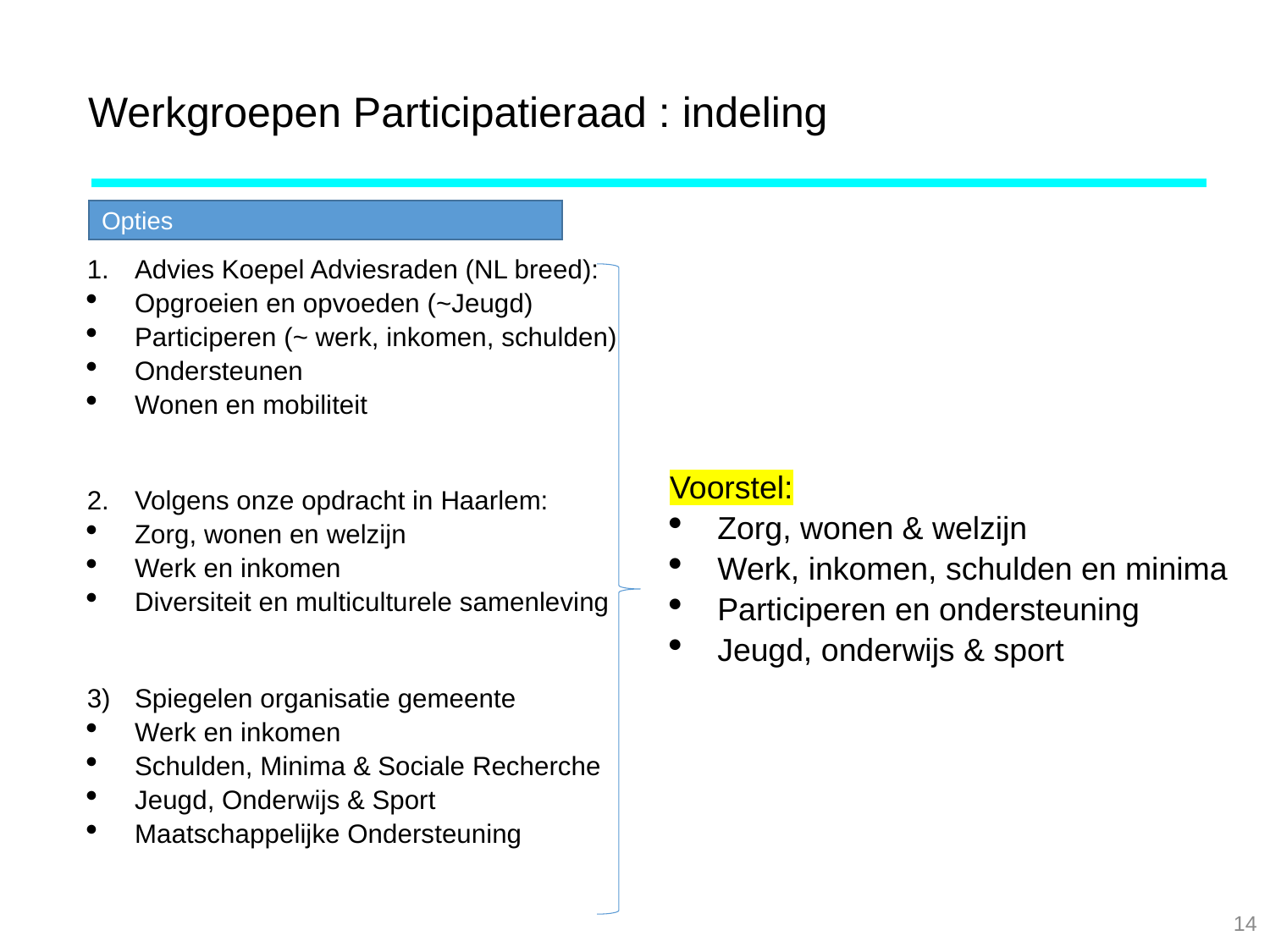

# Werkgroepen Participatieraad : indeling
Opties
Advies Koepel Adviesraden (NL breed):
Opgroeien en opvoeden (~Jeugd)
Participeren (~ werk, inkomen, schulden)
Ondersteunen
Wonen en mobiliteit

Volgens onze opdracht in Haarlem:
Zorg, wonen en welzijn
Werk en inkomen
Diversiteit en multiculturele samenleving

Spiegelen organisatie gemeente
Werk en inkomen
Schulden, Minima & Sociale Recherche
Jeugd, Onderwijs & Sport
Maatschappelijke Ondersteuning

Voorstel:
Zorg, wonen & welzijn
Werk, inkomen, schulden en minima
Participeren en ondersteuning
Jeugd, onderwijs & sport
14